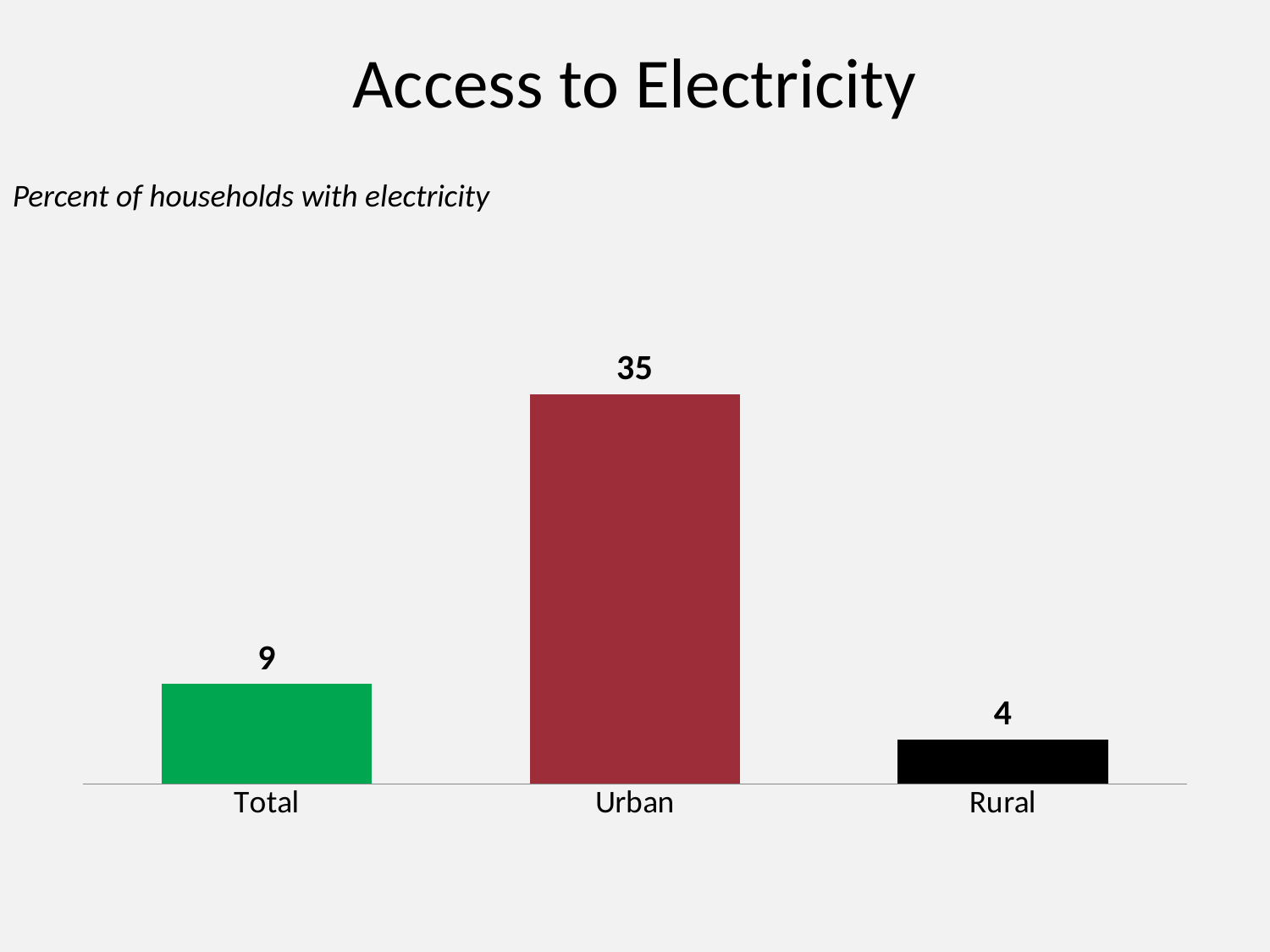

# Access to Electricity
Percent of households with electricity

### Chart

| Category | Series 1 |
|---|---|
| Total | 9.0 |
| Urban | 35.0 |
| Rural | 4.0 |